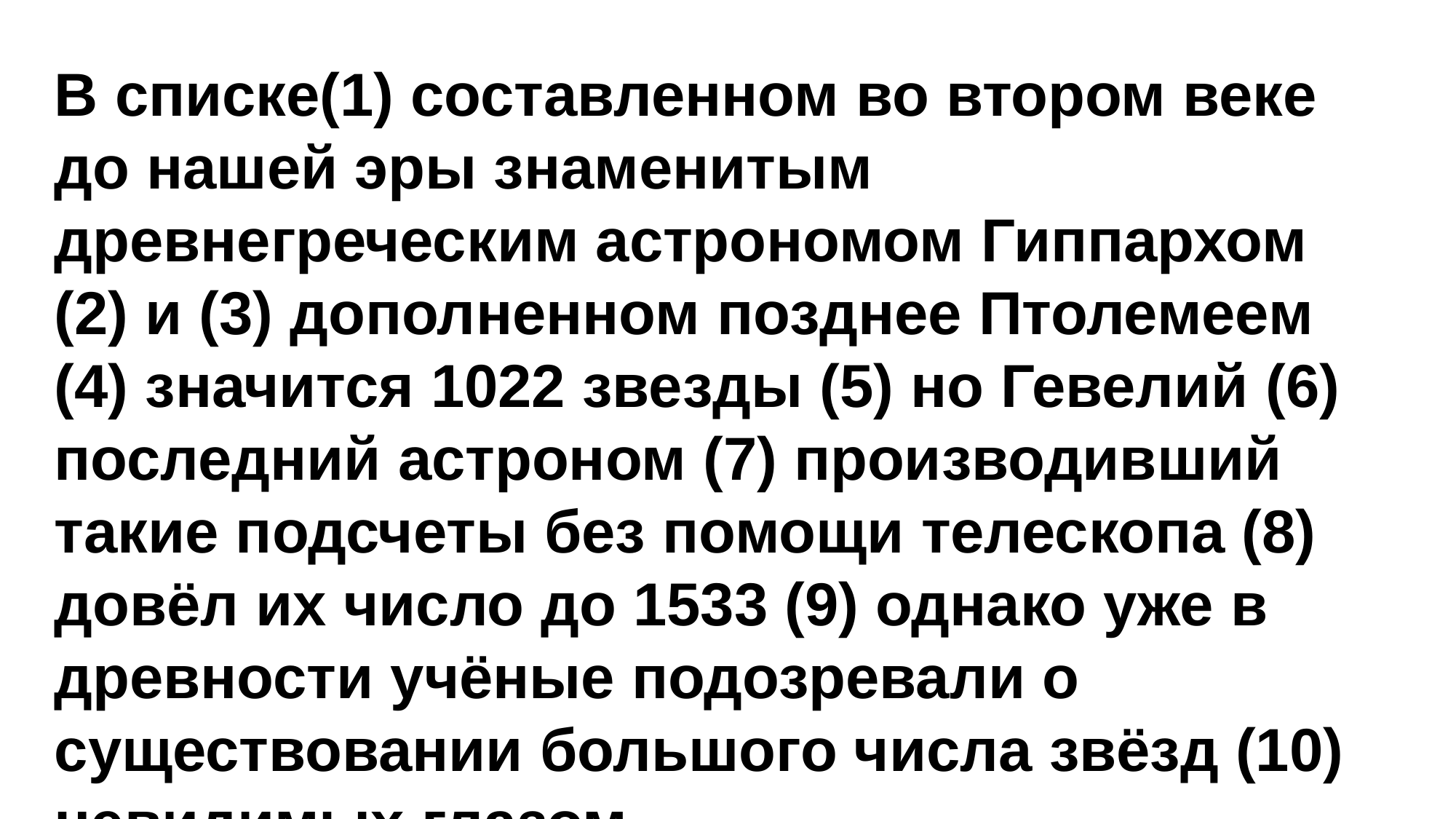

В списке(1) составленном во втором веке до нашей эры знаменитым древнегреческим астрономом Гиппархом (2) и (3) дополненном позднее Птолемеем (4) значится 1022 звезды (5) но Гевелий (6) последний астроном (7) производивший такие подсчеты без помощи телескопа (8) довёл их число до 1533 (9) однако уже в древности учёные подозревали о существовании большого числа звёзд (10) невидимых глазом.